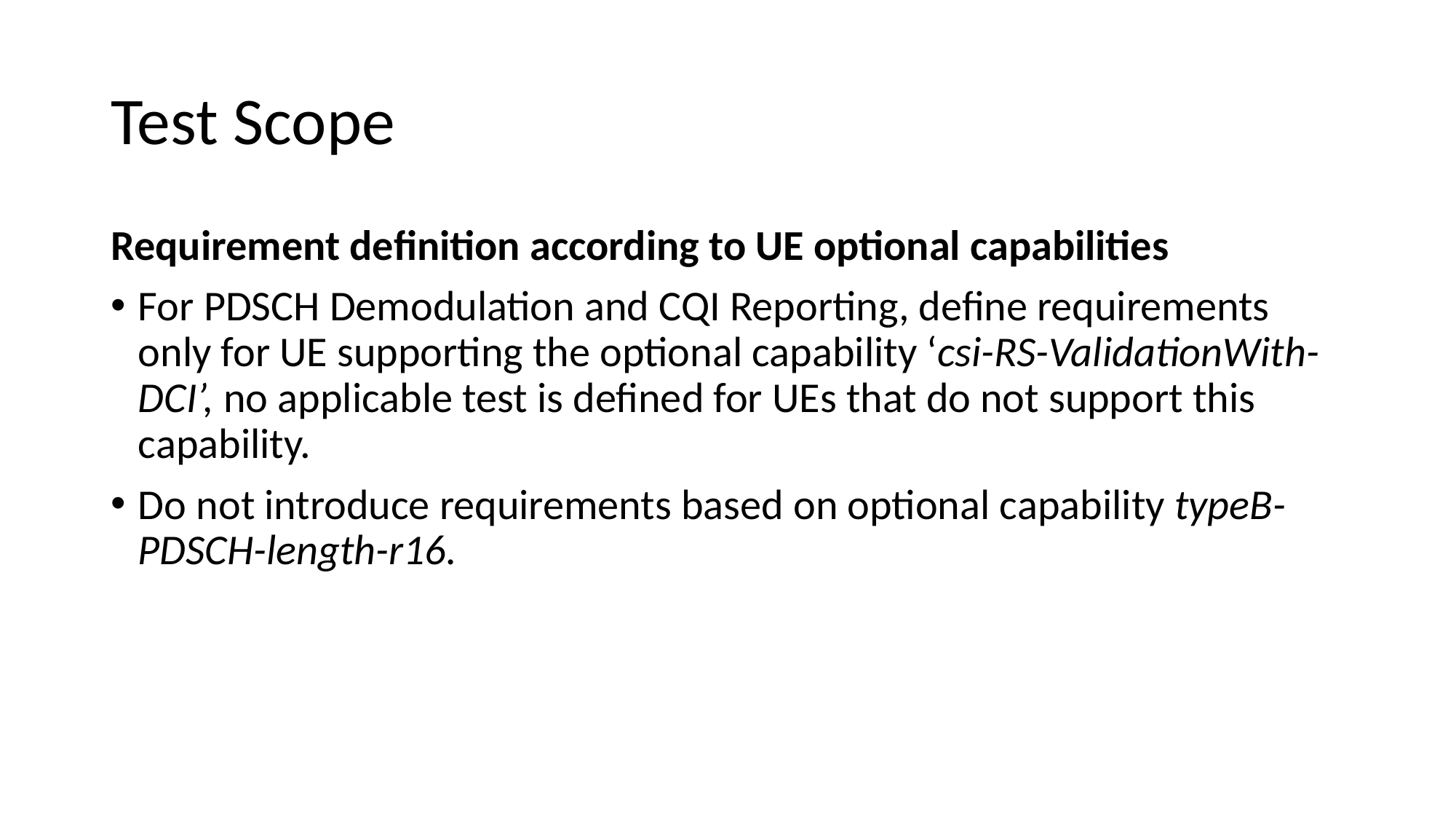

# Test Scope
Requirement definition according to UE optional capabilities
For PDSCH Demodulation and CQI Reporting, define requirements only for UE supporting the optional capability ‘csi-RS-ValidationWith-DCI’, no applicable test is defined for UEs that do not support this capability.
Do not introduce requirements based on optional capability typeB-PDSCH-length-r16.